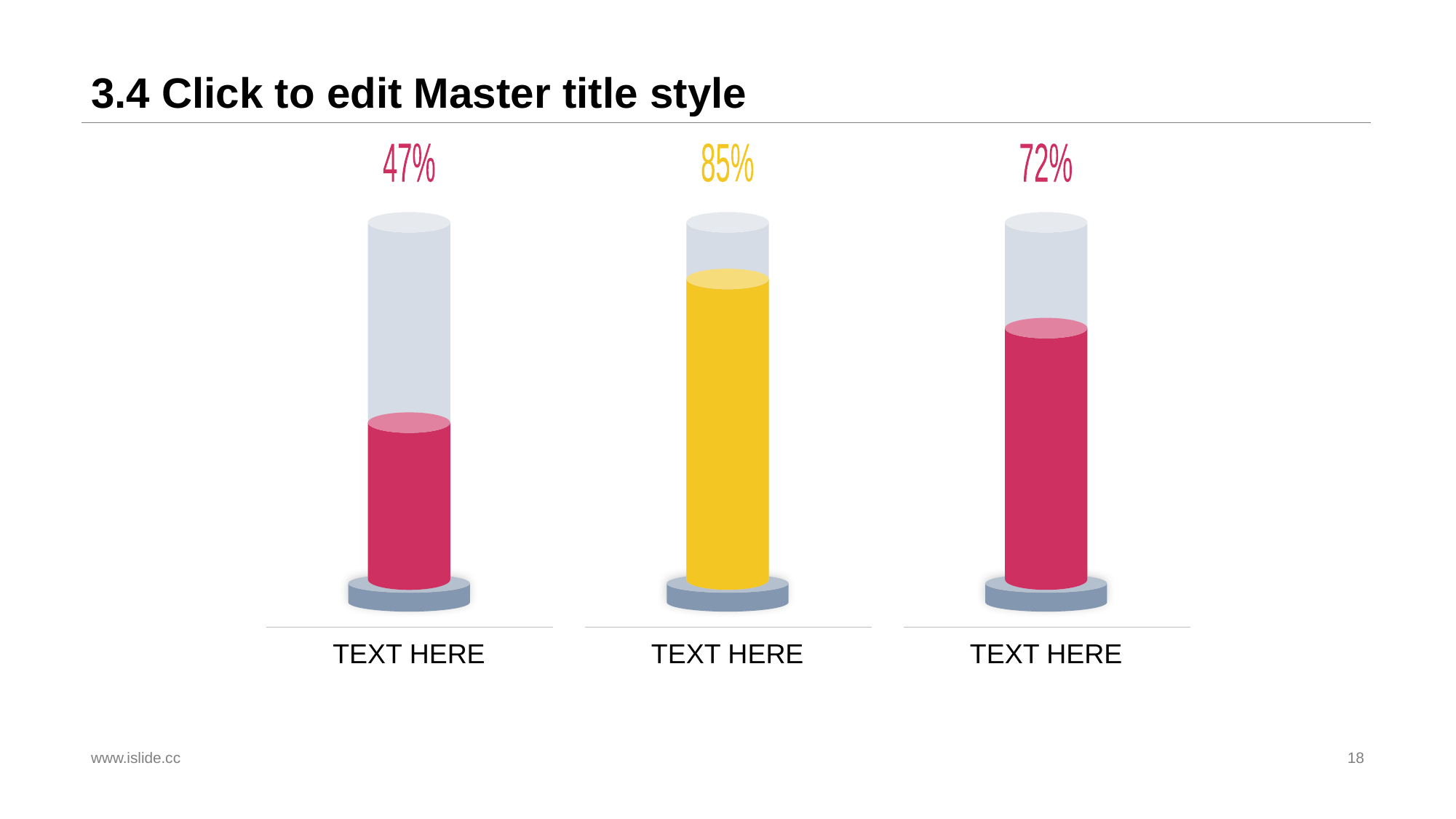

# 3.4 Click to edit Master title style
47%

TEXT HERE
85%

TEXT HERE
72%

TEXT HERE
www.islide.cc
18